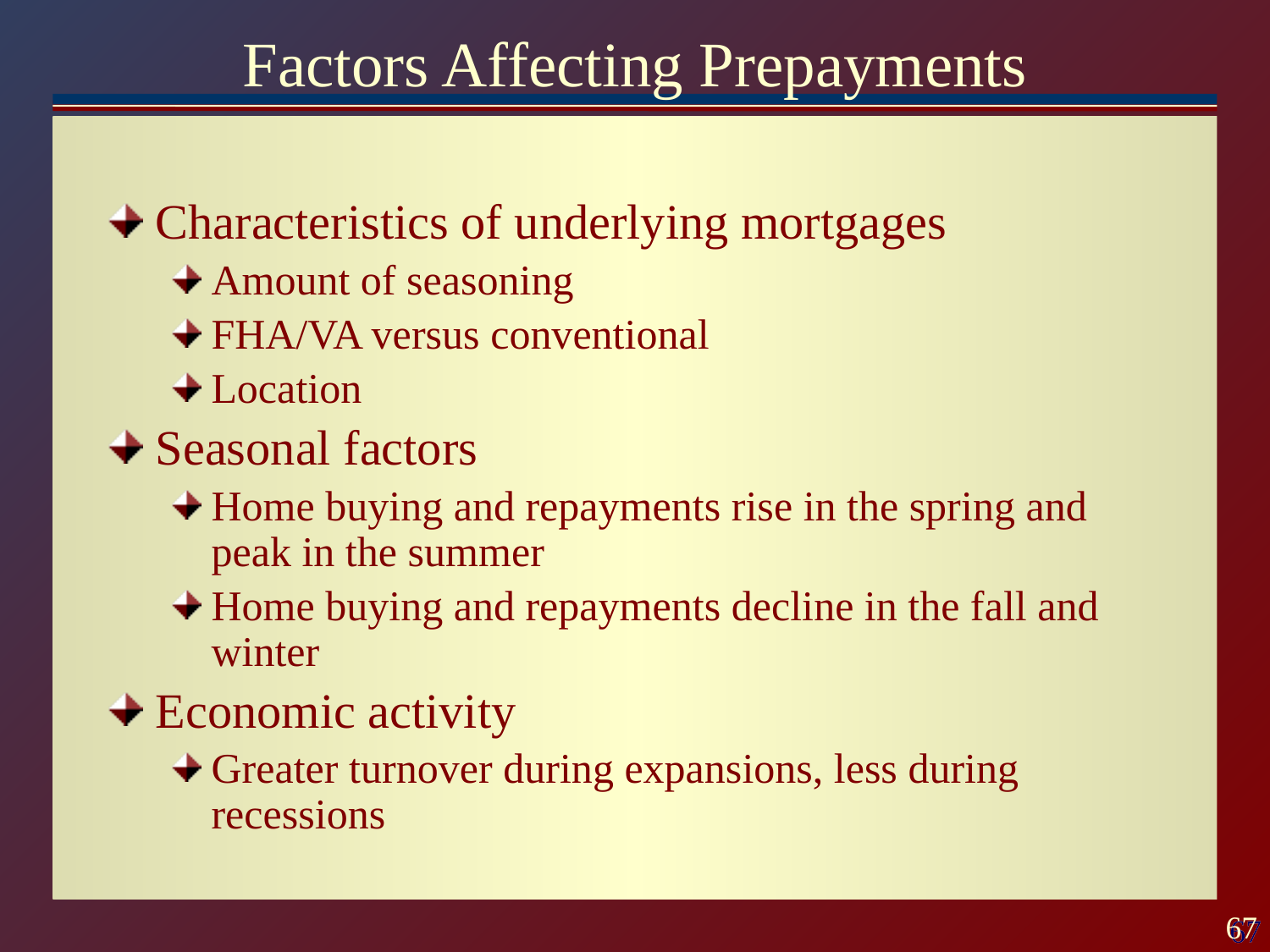

# Factors Affecting Prepayments
Characteristics of underlying mortgages
Amount of seasoning
FHA/VA versus conventional
Location
Seasonal factors
Home buying and repayments rise in the spring and peak in the summer
Home buying and repayments decline in the fall and winter
Economic activity
Greater turnover during expansions, less during recessions